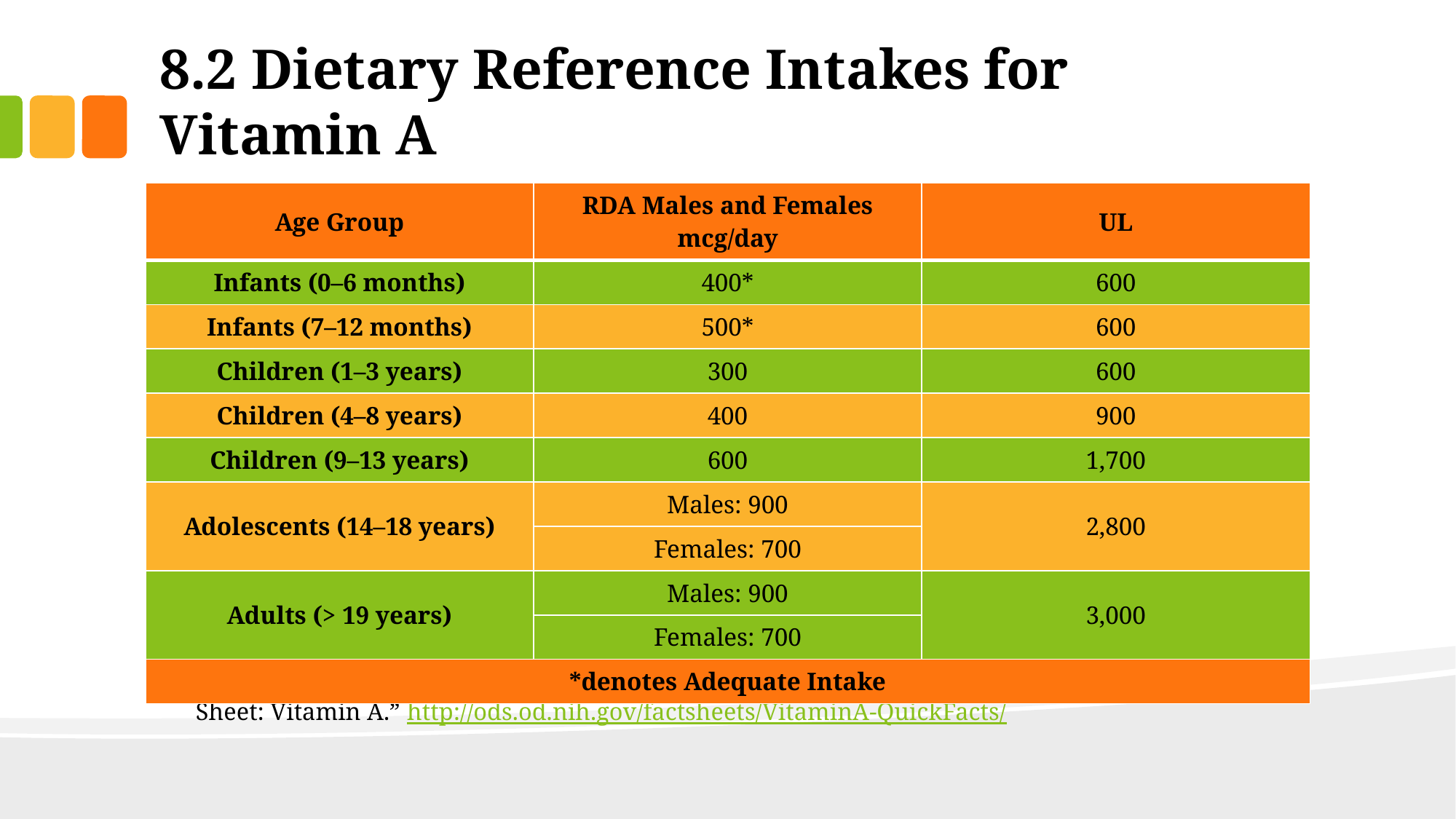

# 8.2 Dietary Reference Intakes for Vitamin A
| Age Group | RDA Males and Females mcg/day | UL |
| --- | --- | --- |
| Infants (0–6 months) | 400\* | 600 |
| Infants (7–12 months) | 500\* | 600 |
| Children (1–3 years) | 300 | 600 |
| Children (4–8 years) | 400 | 900 |
| Children (9–13 years) | 600 | 1,700 |
| Adolescents (14–18 years) | Males: 900 | 2,800 |
|  | Females: 700 |  |
| Adults (> 19 years) | Males: 900 | 3,000 |
|  | Females: 700 |  |
| \*denotes Adequate Intake |  |  |

Source: National Institutes of Health, Office of Dietary Supplements. “Dietary Supplement Fact Sheet: Vitamin A.” http://ods.od.nih.gov/factsheets/VitaminA-QuickFacts/